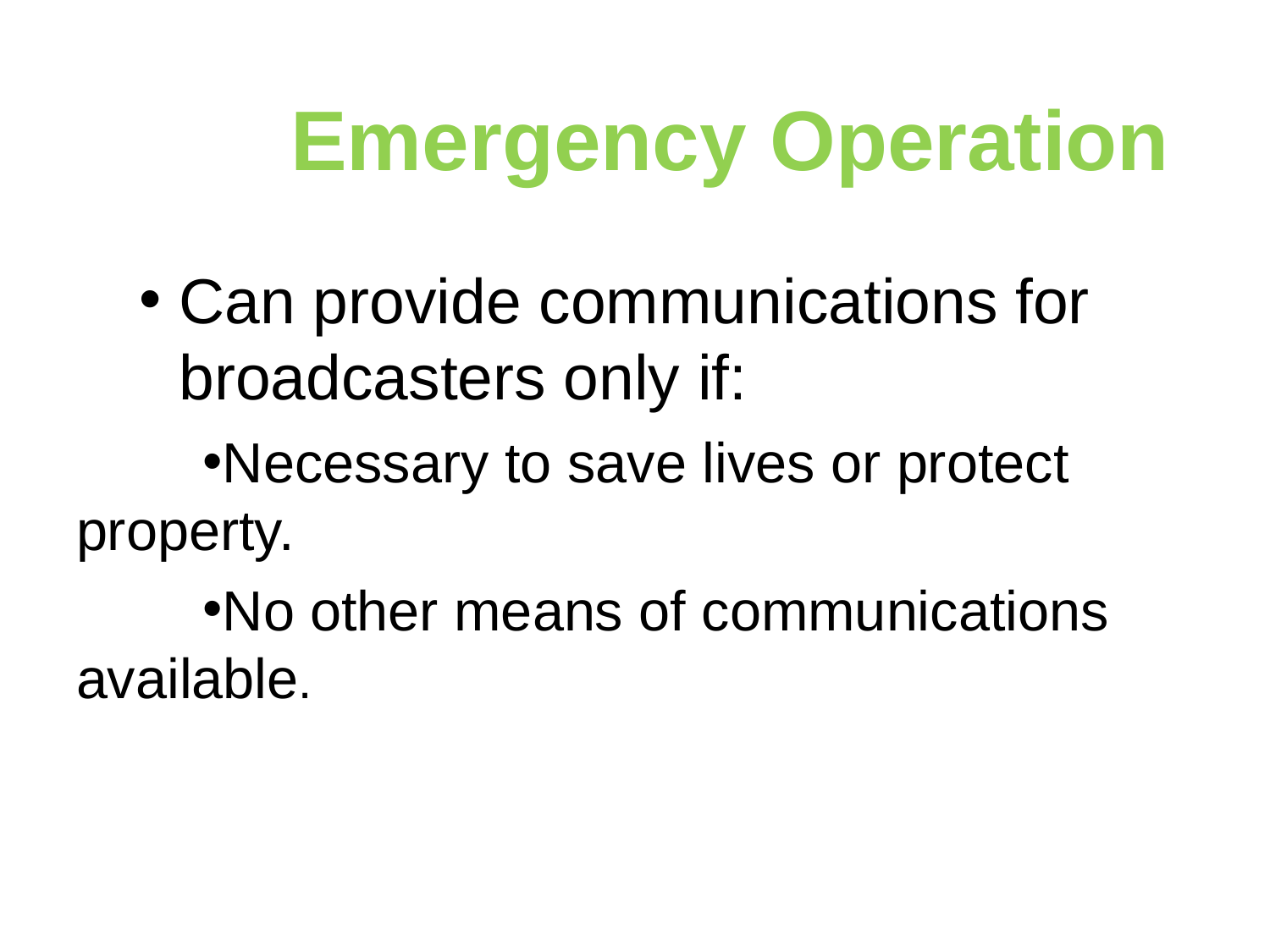

Emergency Operation
Can provide communications for broadcasters only if:
Necessary to save lives or protect property.
No other means of communications available.